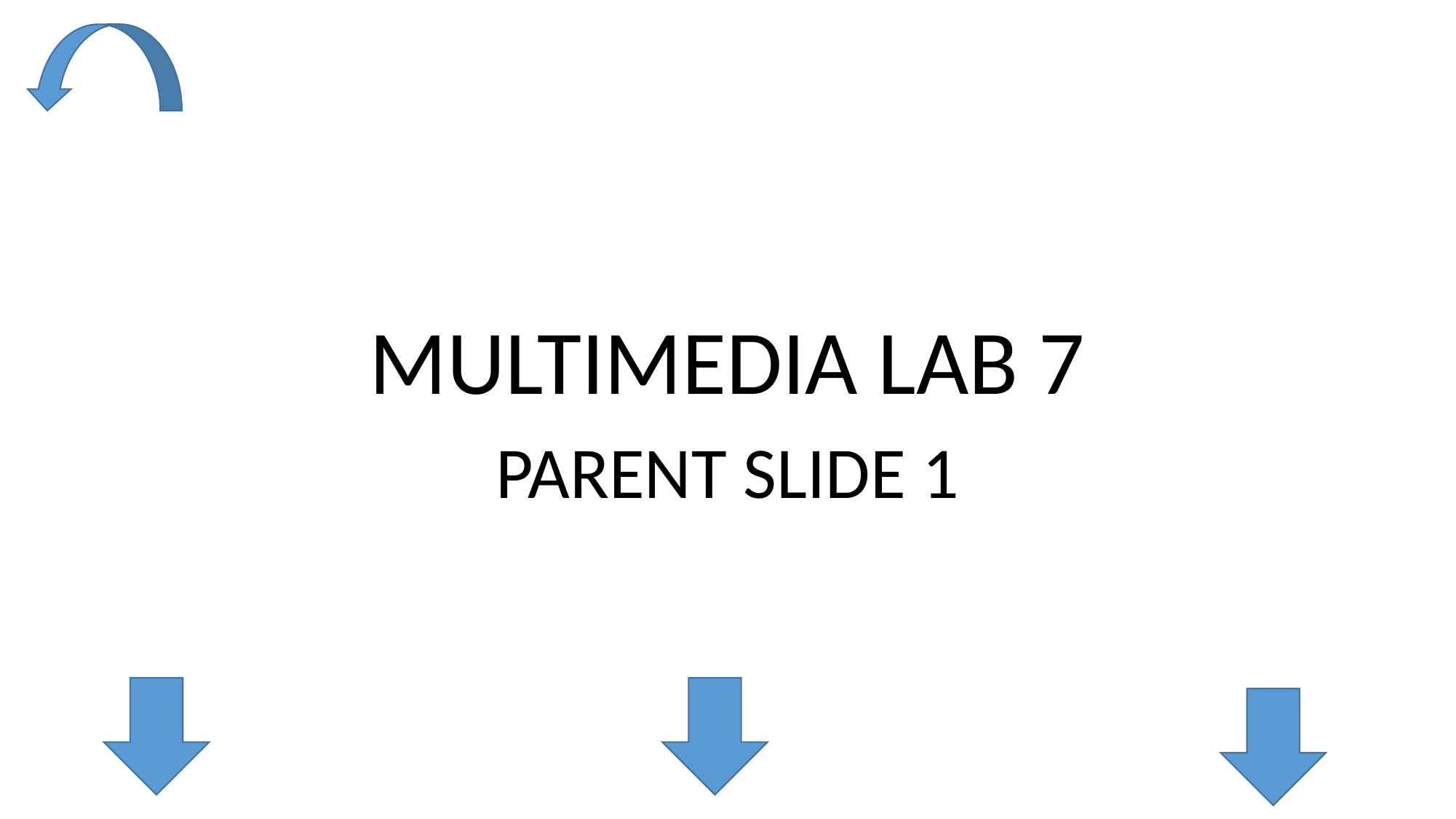

# MULTIMEDIA LAB 7
PARENT SLIDE 1